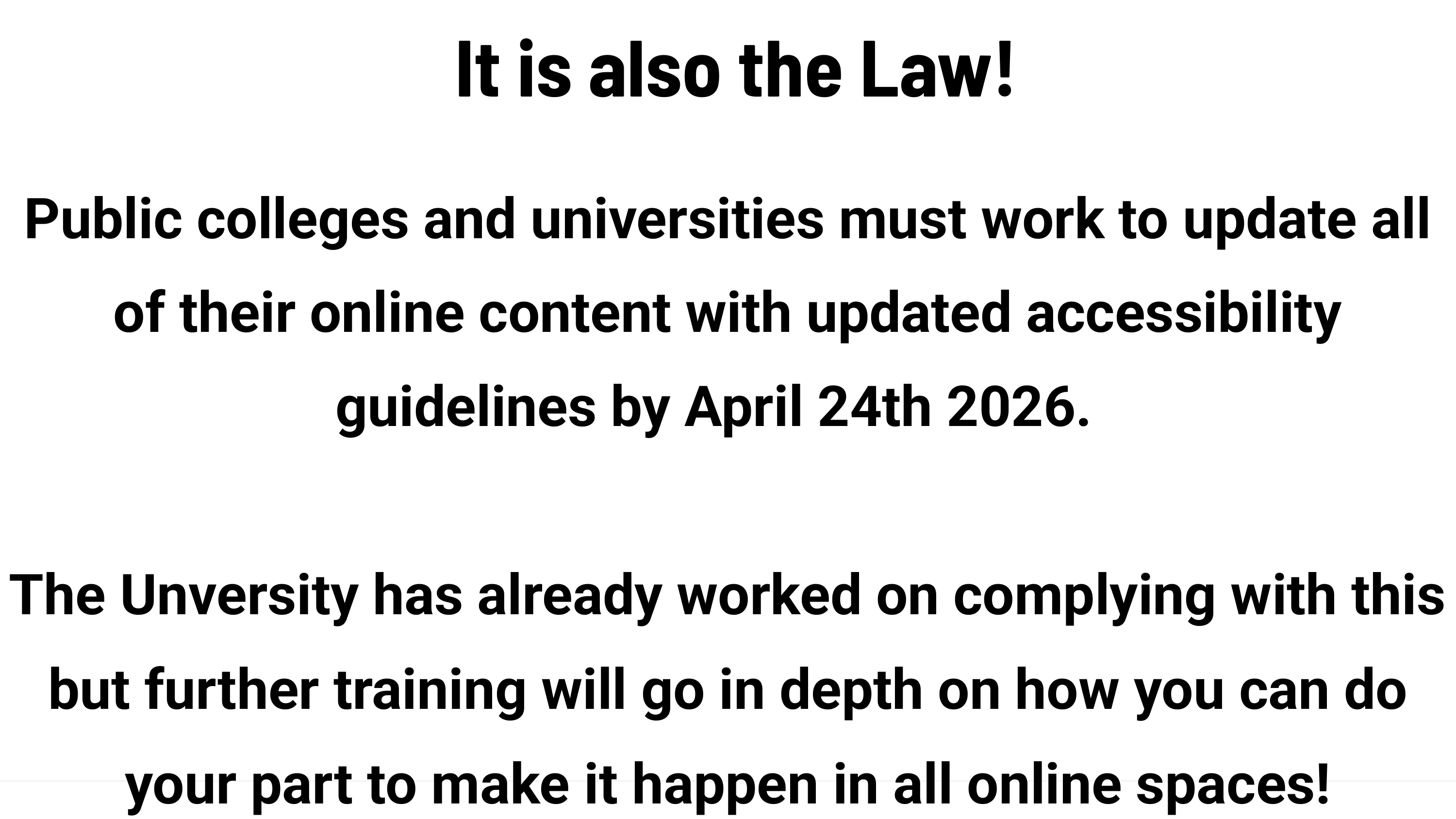

It is also the Law!
Public colleges and universities must work to update all of their online content with updated accessibility guidelines by April 24th 2026.

The Unversity has already worked on complying with this but further training will go in depth on how you can do your part to make it happen in all online spaces!